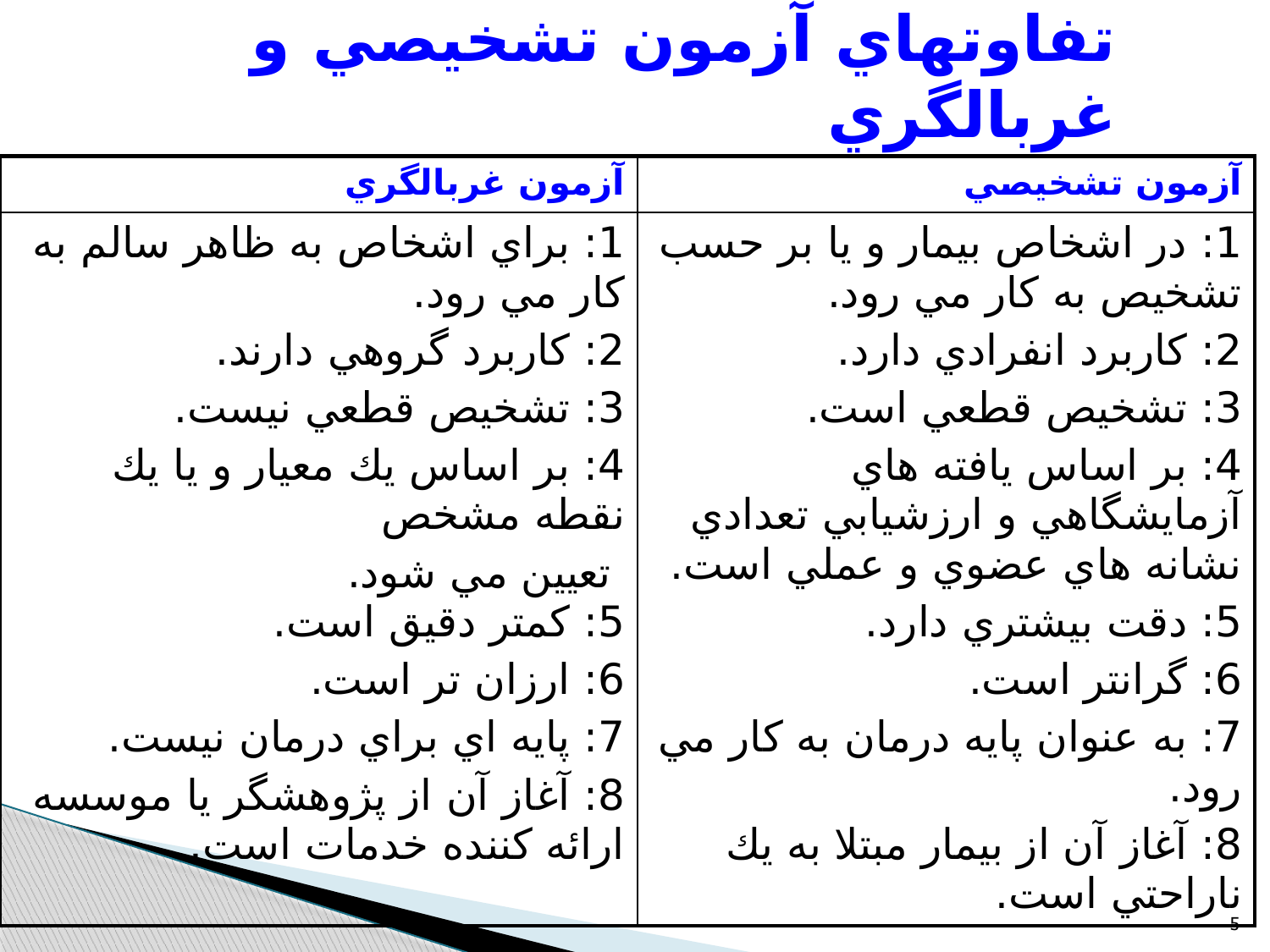

# تفاوتهاي آزمون تشخيصي و غربالگري
| آزمون غربالگري | آزمون تشخيصي |
| --- | --- |
| 1: براي اشخاص به ظاهر سالم به كار مي رود. 2: كاربرد گروهي دارند. 3: تشخيص قطعي نيست. 4: بر اساس يك معيار و يا يك نقطه مشخص تعيين مي شود. 5: كمتر دقيق است. 6: ارزان تر است. 7: پايه اي براي درمان نيست. 8: آغاز آن از پژوهشگر يا موسسه ارائه كننده خدمات است. | 1: در اشخاص بيمار و يا بر حسب تشخيص به كار مي رود. 2: كاربرد انفرادي دارد. 3: تشخيص قطعي است. 4: بر اساس يافته هاي آزمايشگاهي و ارزشيابي تعدادي نشانه هاي عضوي و عملي است. 5: دقت بيشتري دارد. 6: گرانتر است. 7: به عنوان پايه درمان به كار مي رود. 8: آغاز آن از بيمار مبتلا به يك ناراحتي است. |
5